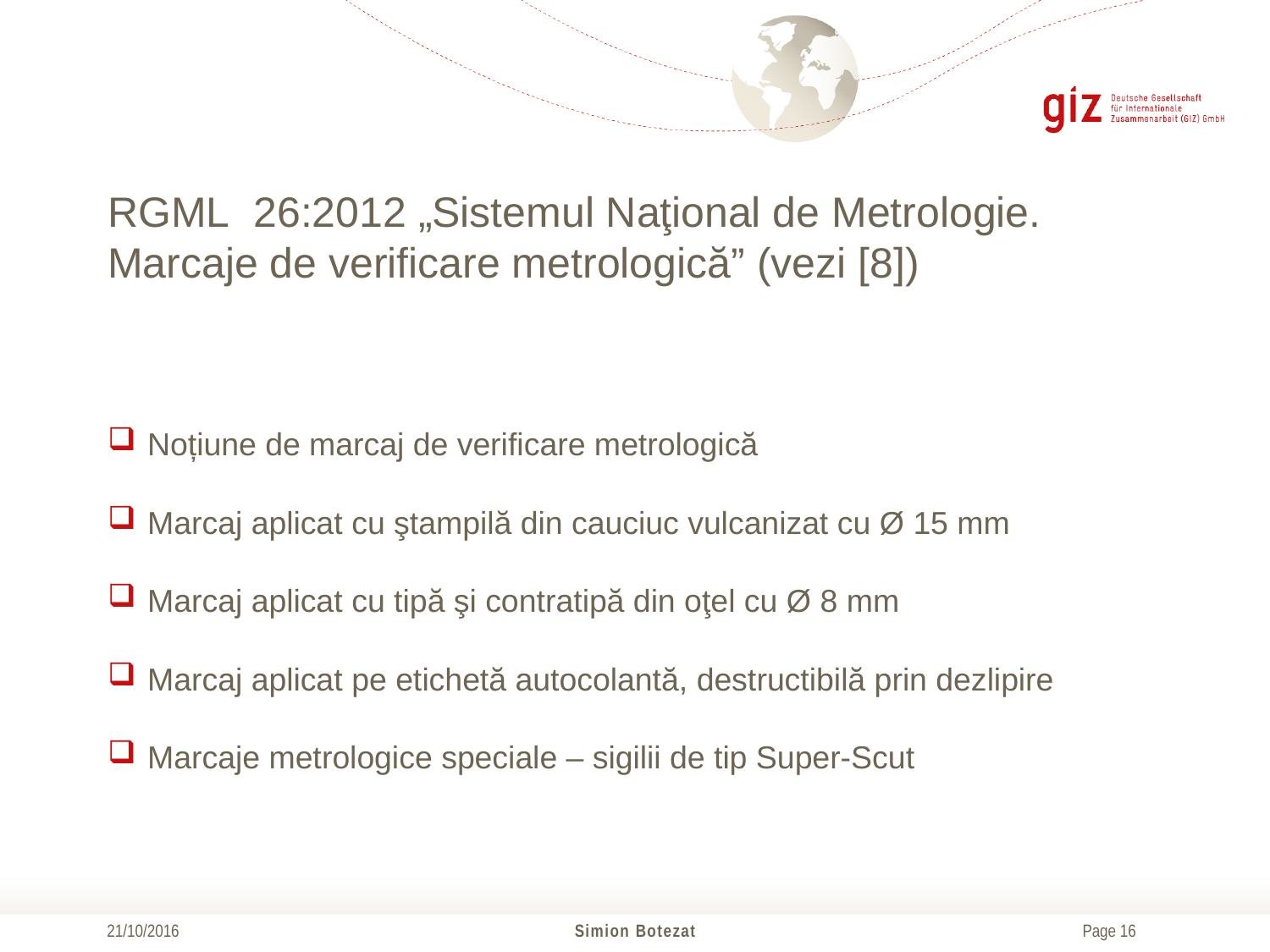

# RGML  26:2012 „Sistemul Naţional de Metrologie. Marcaje de verificare metrologică” (vezi [8])

Noțiune de marcaj de verificare metrologică
Marcaj aplicat cu ştampilă din cauciuc vulcanizat cu Ø 15 mm
Marcaj aplicat cu tipă şi contratipă din oţel cu Ø 8 mm
Marcaj aplicat pe etichetă autocolantă, destructibilă prin dezlipire
Marcaje metrologice speciale – sigilii de tip Super-Scut
21/10/2016
Simion Botezat